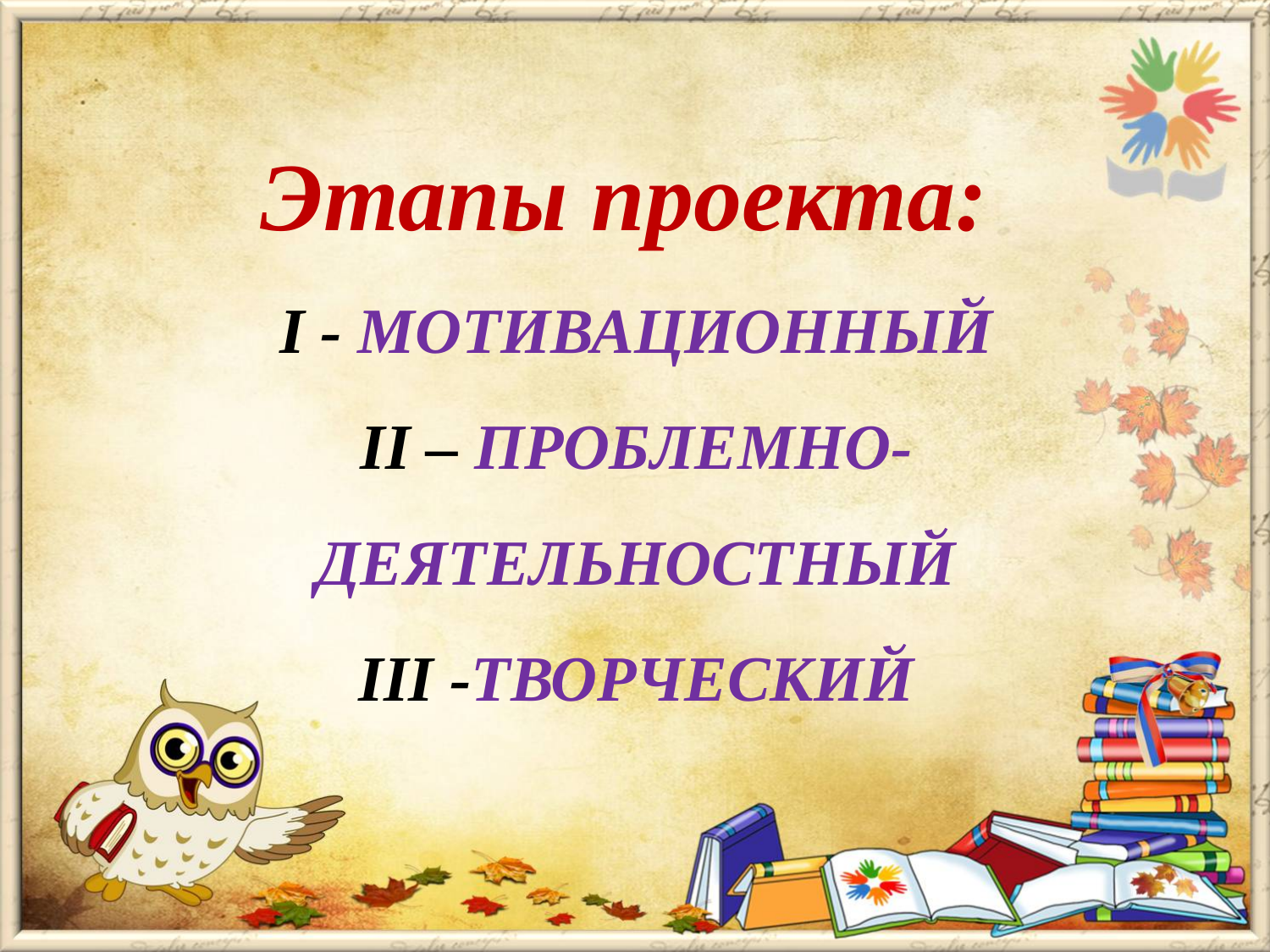

# Этапы проекта: I - МОТИВАЦИОННЫЙ II – ПРОБЛЕМНО- ДЕЯТЕЛЬНОСТНЫЙ III -ТВОРЧЕСКИЙ